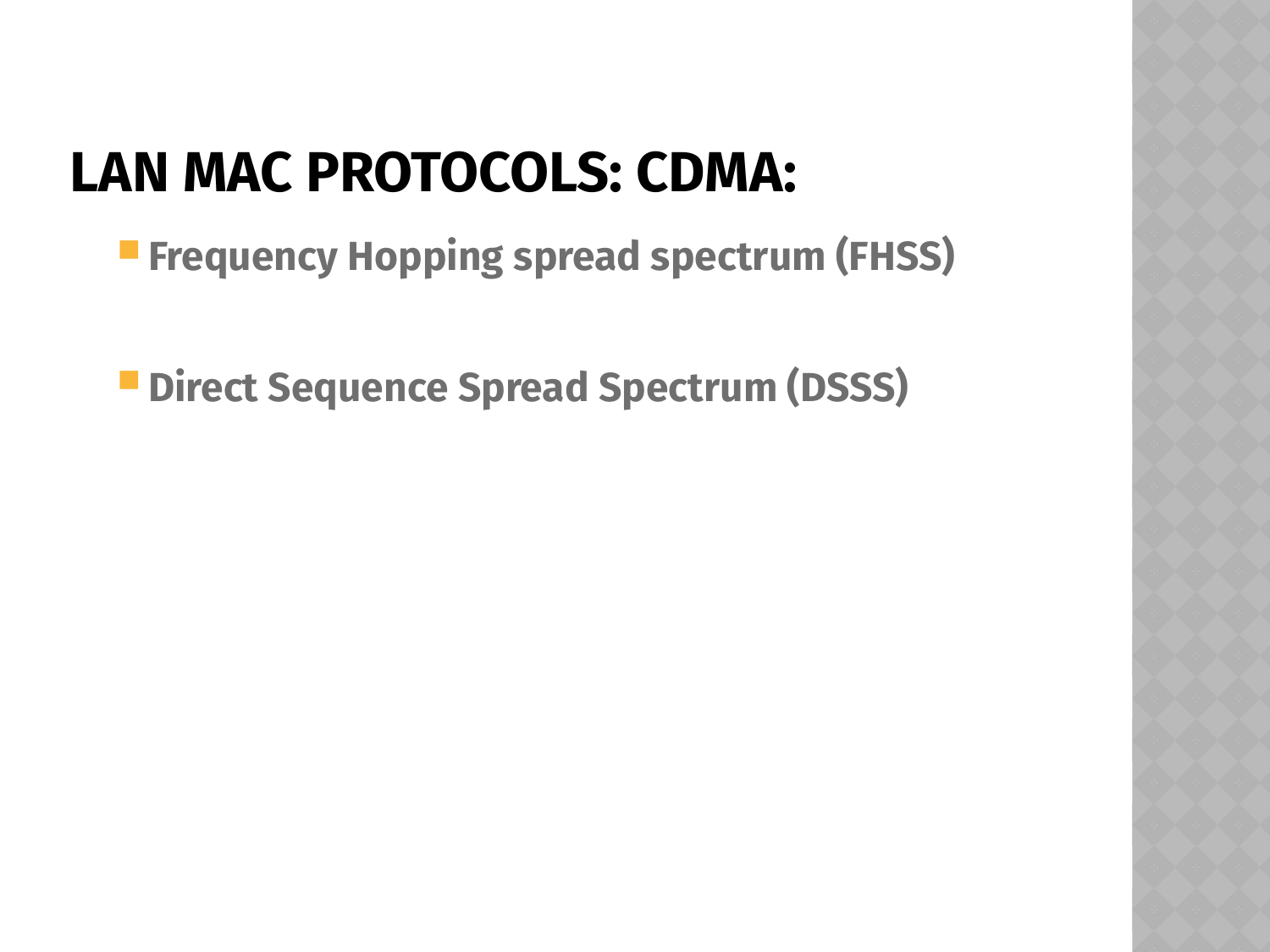

# LAN MAC protocols: CDMA:
Frequency Hopping spread spectrum (FHSS)

Direct Sequence Spread Spectrum (DSSS)